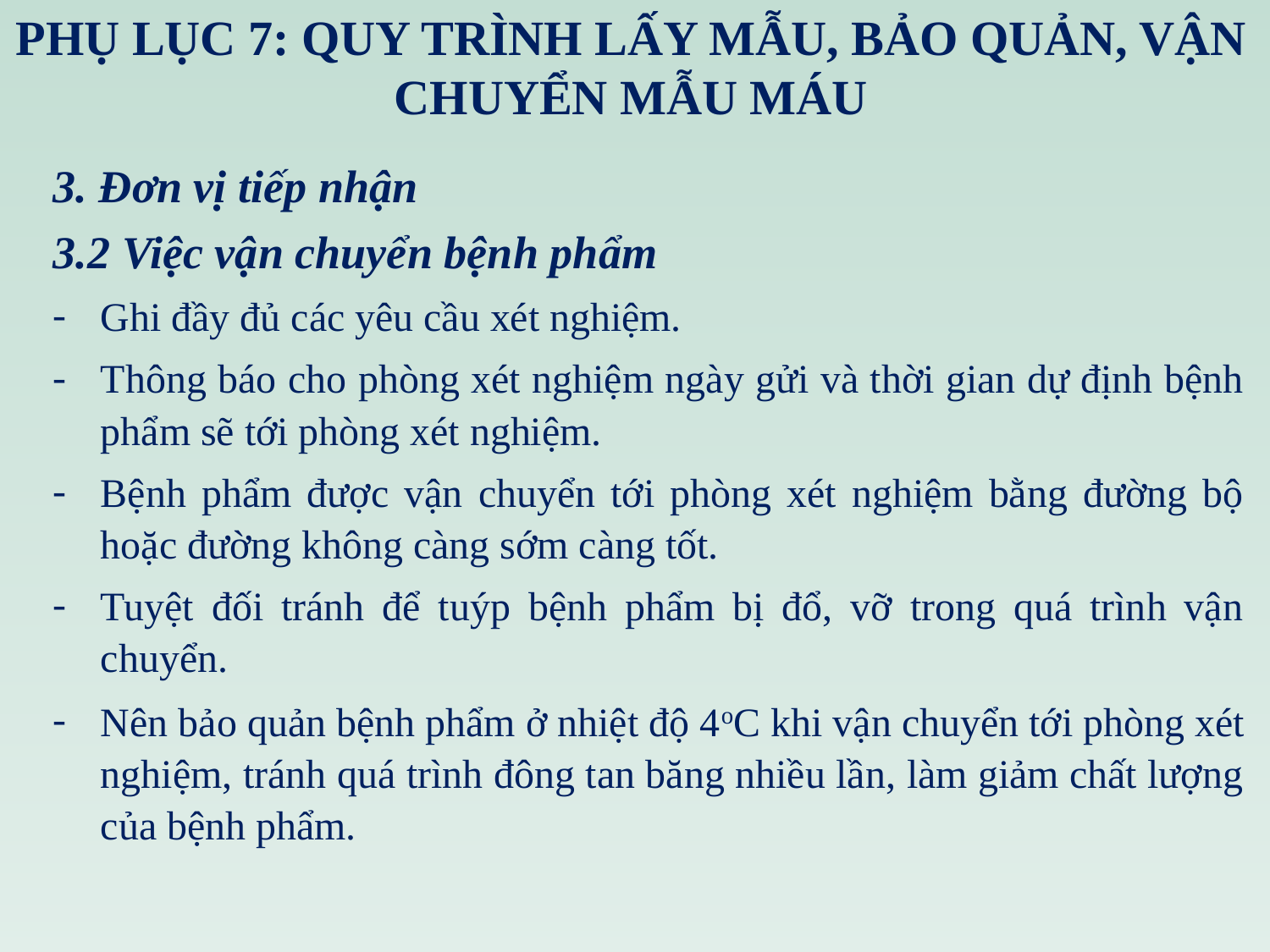

# PHỤ LỤC 7: QUY TRÌNH LẤY MẪU, BẢO QUẢN, VẬN CHUYỂN MẪU MÁU
3. Đơn vị tiếp nhận
3.2 Việc vận chuyển bệnh phẩm
Ghi đầy đủ các yêu cầu xét nghiệm.
Thông báo cho phòng xét nghiệm ngày gửi và thời gian dự định bệnh phẩm sẽ tới phòng xét nghiệm.
Bệnh phẩm được vận chuyển tới phòng xét nghiệm bằng đường bộ hoặc đường không càng sớm càng tốt.
Tuyệt đối tránh để tuýp bệnh phẩm bị đổ, vỡ trong quá trình vận chuyển.
Nên bảo quản bệnh phẩm ở nhiệt độ 4oC khi vận chuyển tới phòng xét nghiệm, tránh quá trình đông tan băng nhiều lần, làm giảm chất lượng của bệnh phẩm.